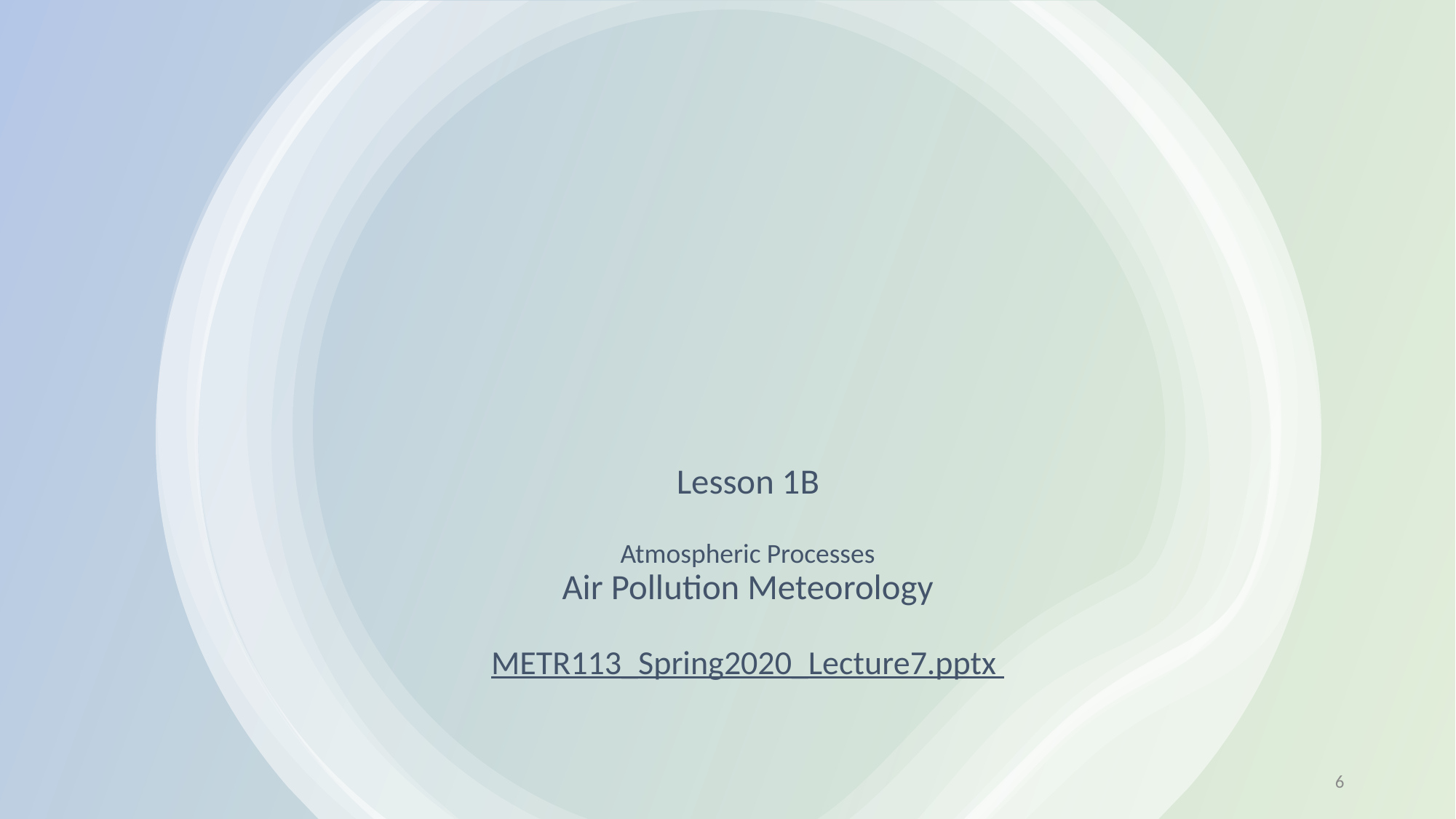

# Lesson 1B Atmospheric Processes Air Pollution Meteorology METR113_Spring2020_Lecture7.pptx
6